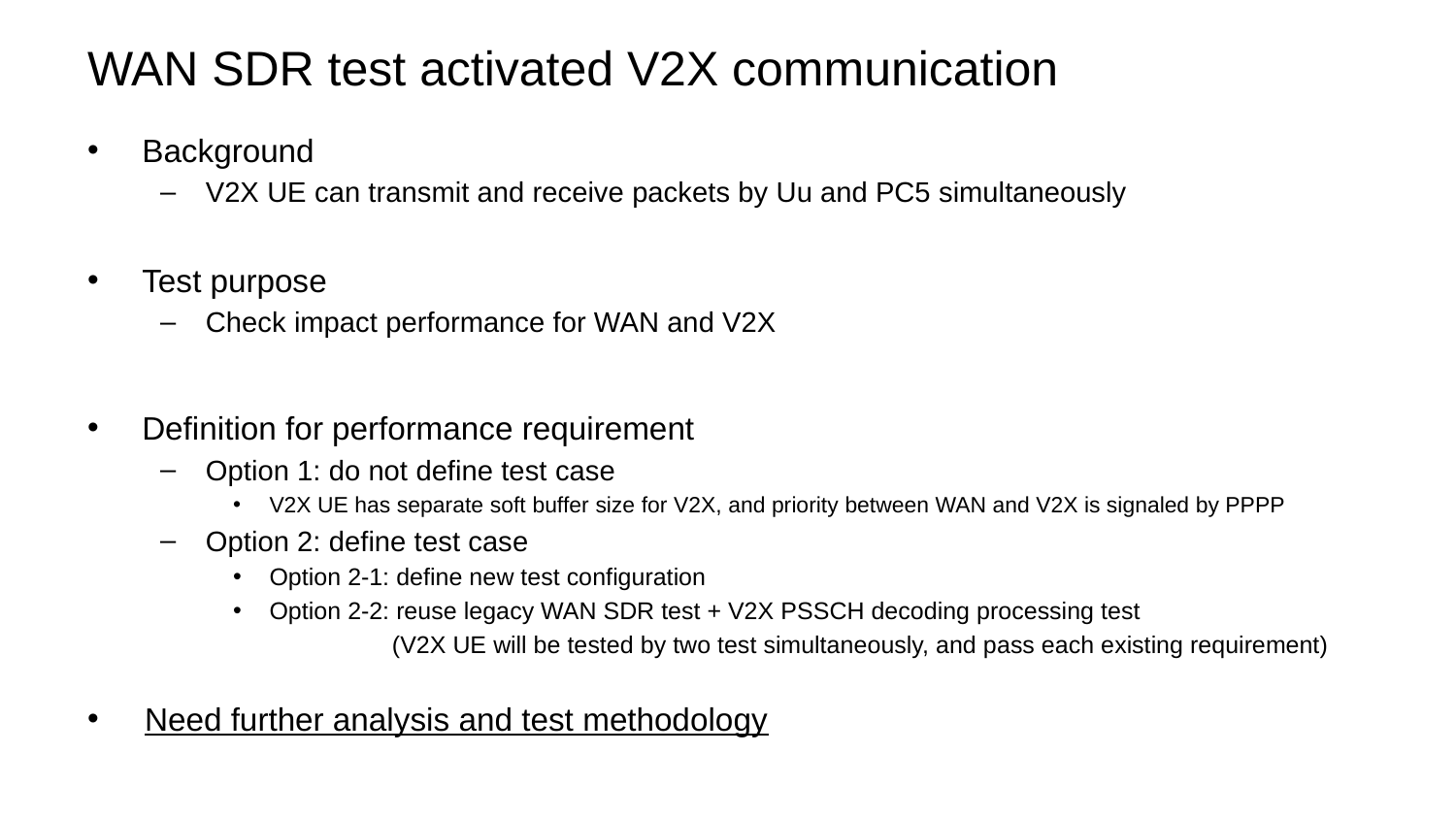

# WAN SDR test activated V2X communication
Background
V2X UE can transmit and receive packets by Uu and PC5 simultaneously

Test purpose
Check impact performance for WAN and V2X

Definition for performance requirement
Option 1: do not define test case
V2X UE has separate soft buffer size for V2X, and priority between WAN and V2X is signaled by PPPP
Option 2: define test case
Option 2-1: define new test configuration
Option 2-2: reuse legacy WAN SDR test + V2X PSSCH decoding processing test
	  (V2X UE will be tested by two test simultaneously, and pass each existing requirement)

Need further analysis and test methodology